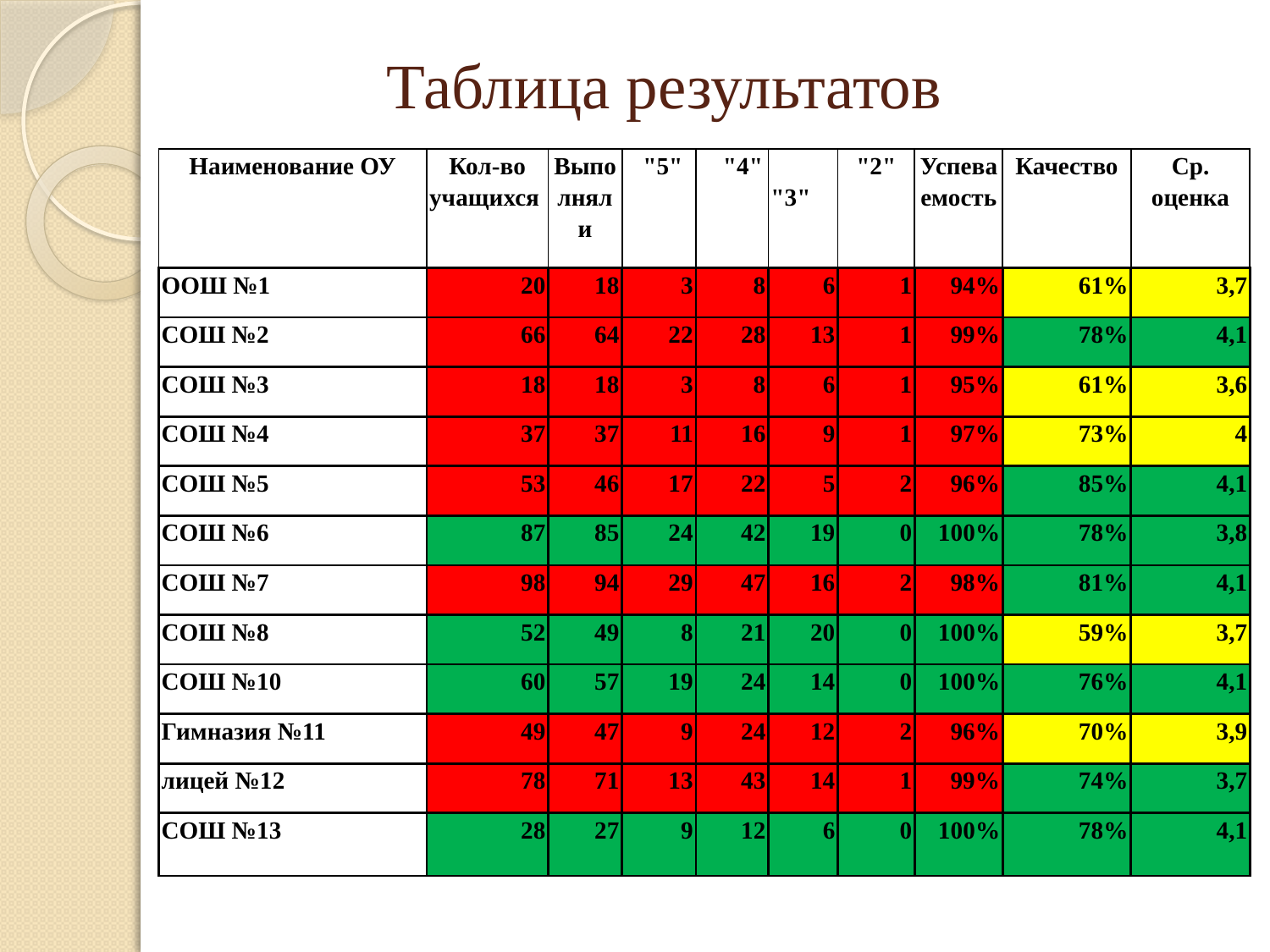

# Таблица результатов
| Наименование ОУ | Кол-во учащихся | Выполняли | "5" | "4" | "3" | "2" | Успеваемость | Качество | Ср. оценка |
| --- | --- | --- | --- | --- | --- | --- | --- | --- | --- |
| ООШ №1 | 20 | 18 | 3 | 8 | 6 | 1 | 94% | 61% | 3,7 |
| СОШ №2 | 66 | 64 | 22 | 28 | 13 | 1 | 99% | 78% | 4,1 |
| СОШ №3 | 18 | 18 | 3 | 8 | 6 | 1 | 95% | 61% | 3,6 |
| СОШ №4 | 37 | 37 | 11 | 16 | 9 | 1 | 97% | 73% | 4 |
| СОШ №5 | 53 | 46 | 17 | 22 | 5 | 2 | 96% | 85% | 4,1 |
| СОШ №6 | 87 | 85 | 24 | 42 | 19 | 0 | 100% | 78% | 3,8 |
| СОШ №7 | 98 | 94 | 29 | 47 | 16 | 2 | 98% | 81% | 4,1 |
| СОШ №8 | 52 | 49 | 8 | 21 | 20 | 0 | 100% | 59% | 3,7 |
| СОШ №10 | 60 | 57 | 19 | 24 | 14 | 0 | 100% | 76% | 4,1 |
| Гимназия №11 | 49 | 47 | 9 | 24 | 12 | 2 | 96% | 70% | 3,9 |
| лицей №12 | 78 | 71 | 13 | 43 | 14 | 1 | 99% | 74% | 3,7 |
| СОШ №13 | 28 | 27 | 9 | 12 | 6 | 0 | 100% | 78% | 4,1 |